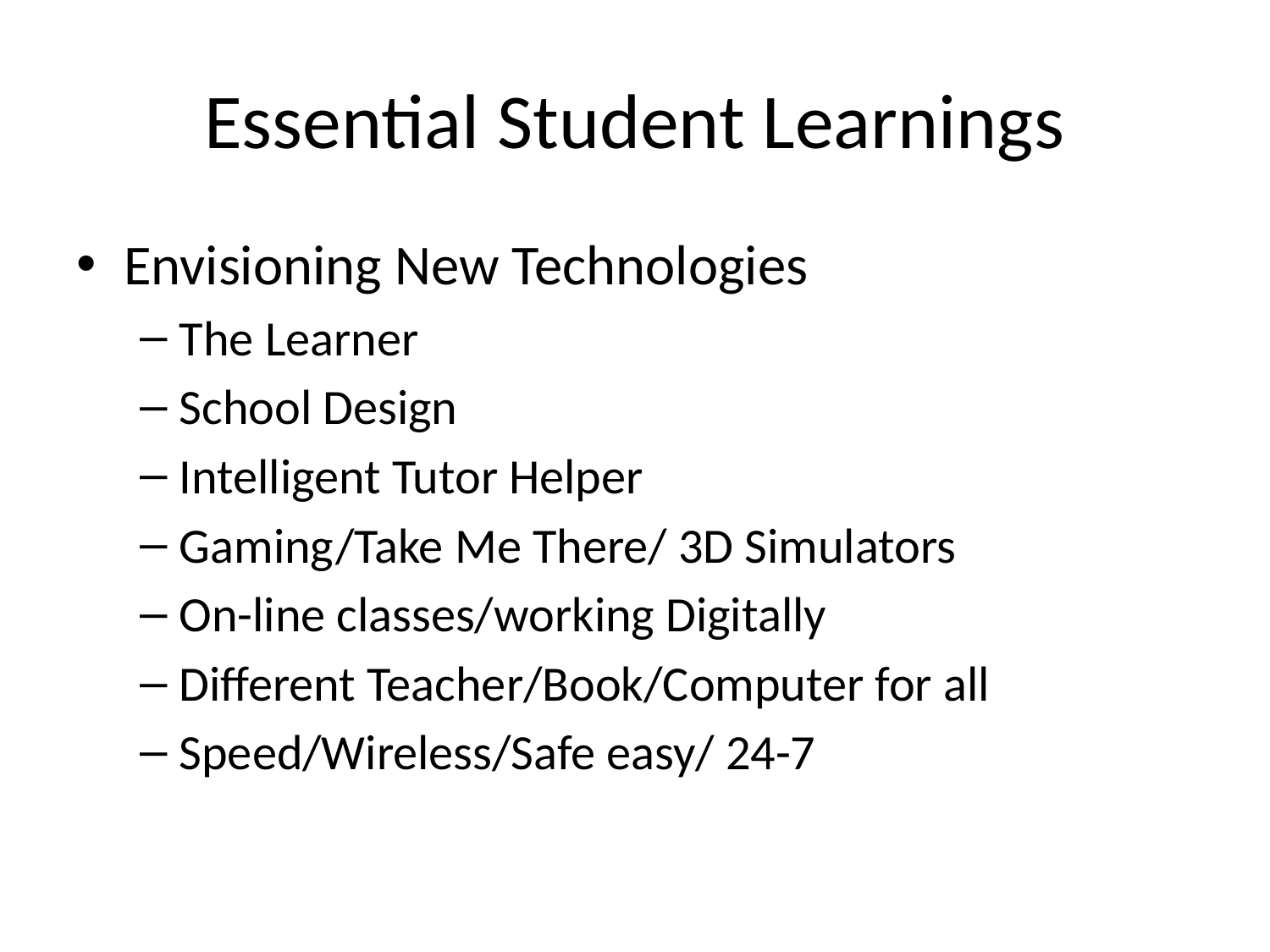

# Essential Student Learnings
Envisioning New Technologies
The Learner
School Design
Intelligent Tutor Helper
Gaming/Take Me There/ 3D Simulators
On-line classes/working Digitally
Different Teacher/Book/Computer for all
Speed/Wireless/Safe easy/ 24-7